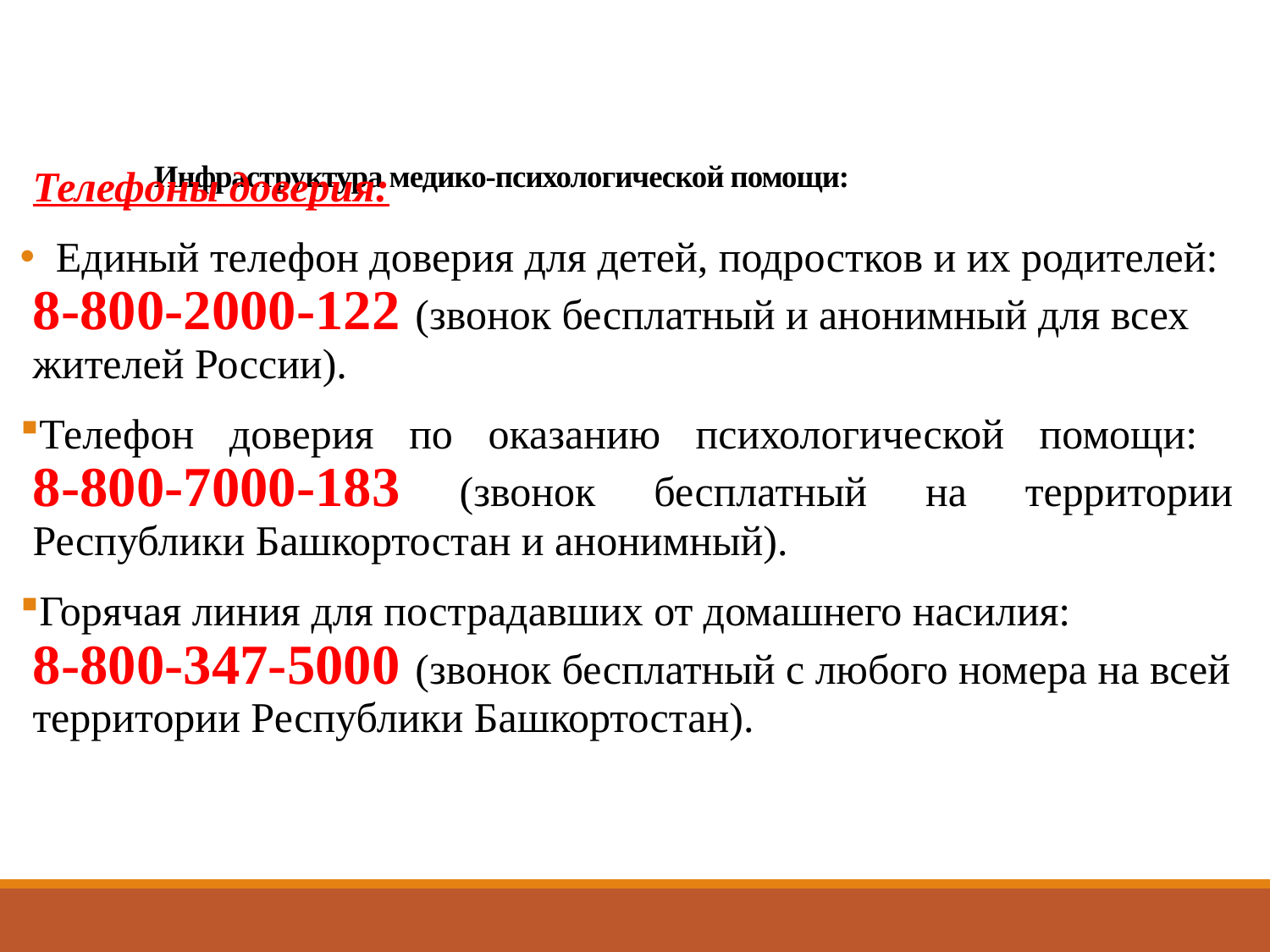

# Инфраструктура медико-психологической помощи:
Телефоны доверия:
  Единый телефон доверия для детей, подростков и их родителей: 8-800-2000-122 (звонок бесплатный и анонимный для всех жителей России).
Телефон доверия по оказанию психологической помощи:
8-800-7000-183 (звонок бесплатный на территории Республики Башкортостан и анонимный).
Горячая линия для пострадавших от домашнего насилия:
8-800-347-5000 (звонок бесплатный с любого номера на всей территории Республики Башкортостан).